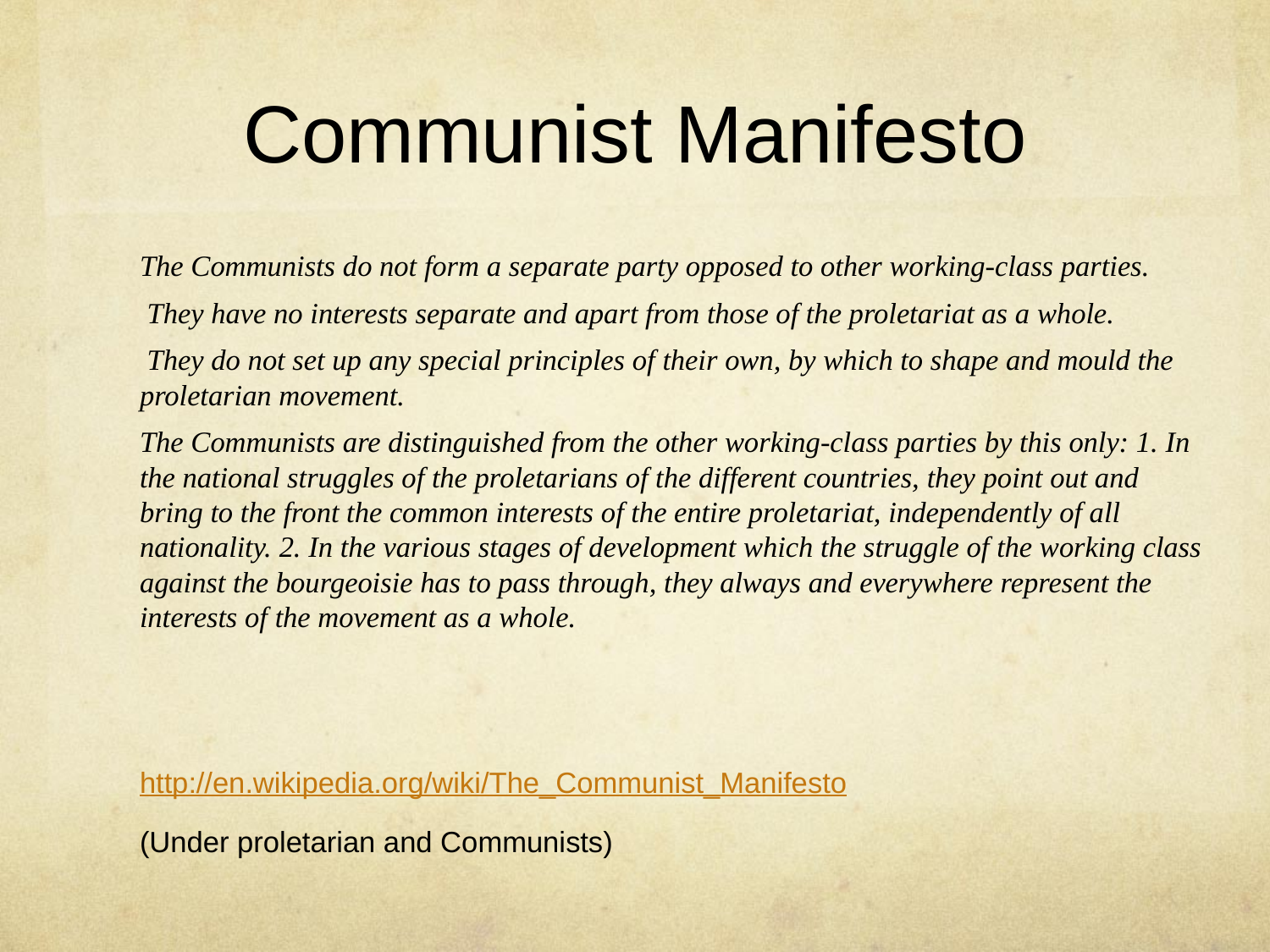

# Communist Manifesto
The Communists do not form a separate party opposed to other working-class parties.
 They have no interests separate and apart from those of the proletariat as a whole.
 They do not set up any special principles of their own, by which to shape and mould the proletarian movement.
The Communists are distinguished from the other working-class parties by this only: 1. In the national struggles of the proletarians of the different countries, they point out and bring to the front the common interests of the entire proletariat, independently of all nationality. 2. In the various stages of development which the struggle of the working class against the bourgeoisie has to pass through, they always and everywhere represent the interests of the movement as a whole.

http://en.wikipedia.org/wiki/The_Communist_Manifesto
(Under proletarian and Communists)